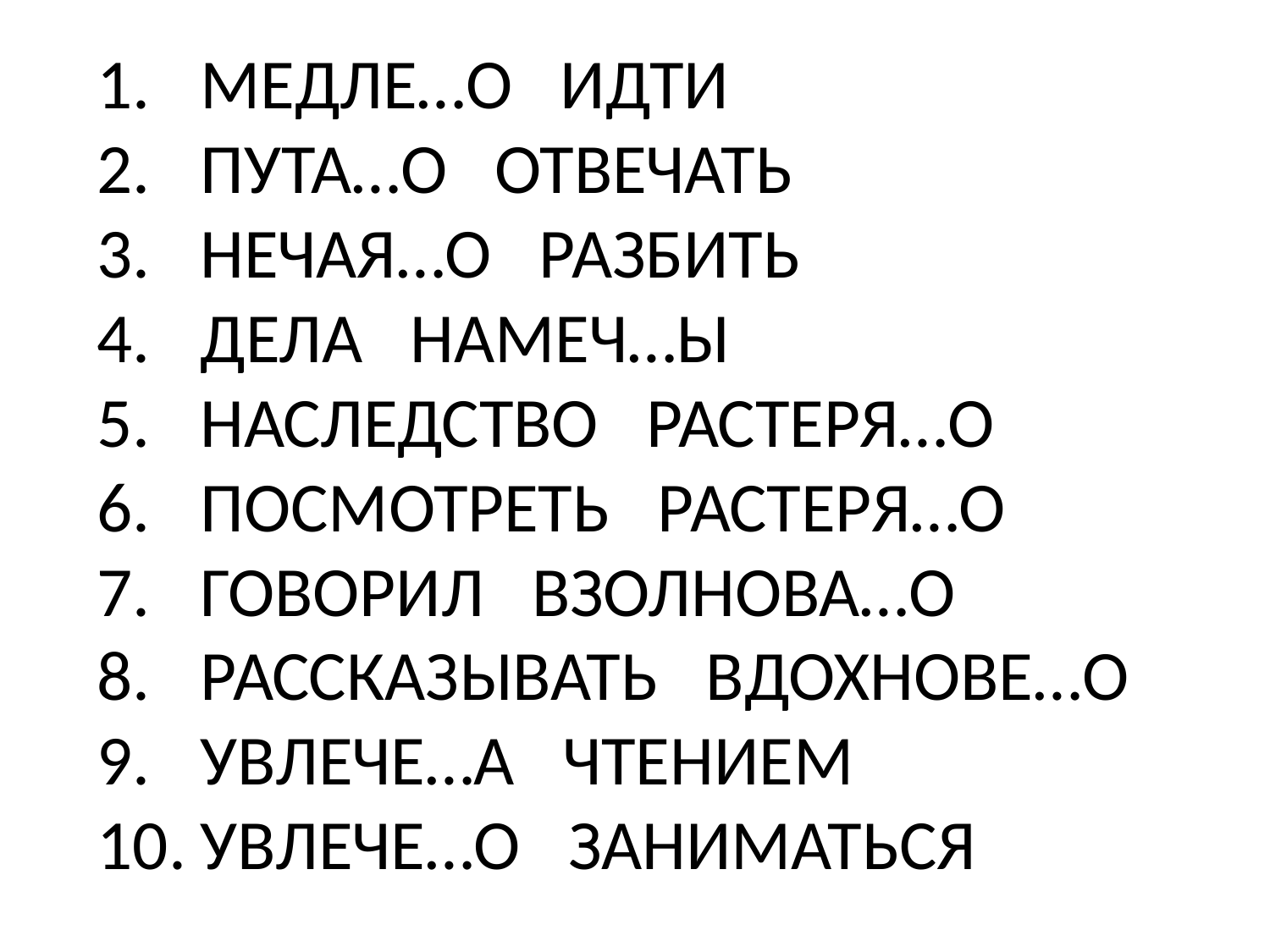

#
МЕДЛЕ…О   ИДТИ
ПУТА…О   ОТВЕЧАТЬ
НЕЧАЯ…О   РАЗБИТЬ
ДЕЛА   НАМЕЧ…Ы
НАСЛЕДСТВО   РАСТЕРЯ…О
ПОСМОТРЕТЬ   РАСТЕРЯ…О
ГОВОРИЛ   ВЗОЛНОВА…О
РАССКАЗЫВАТЬ   ВДОХНОВЕ…О
УВЛЕЧЕ…А   ЧТЕНИЕМ
УВЛЕЧЕ…О   ЗАНИМАТЬСЯ